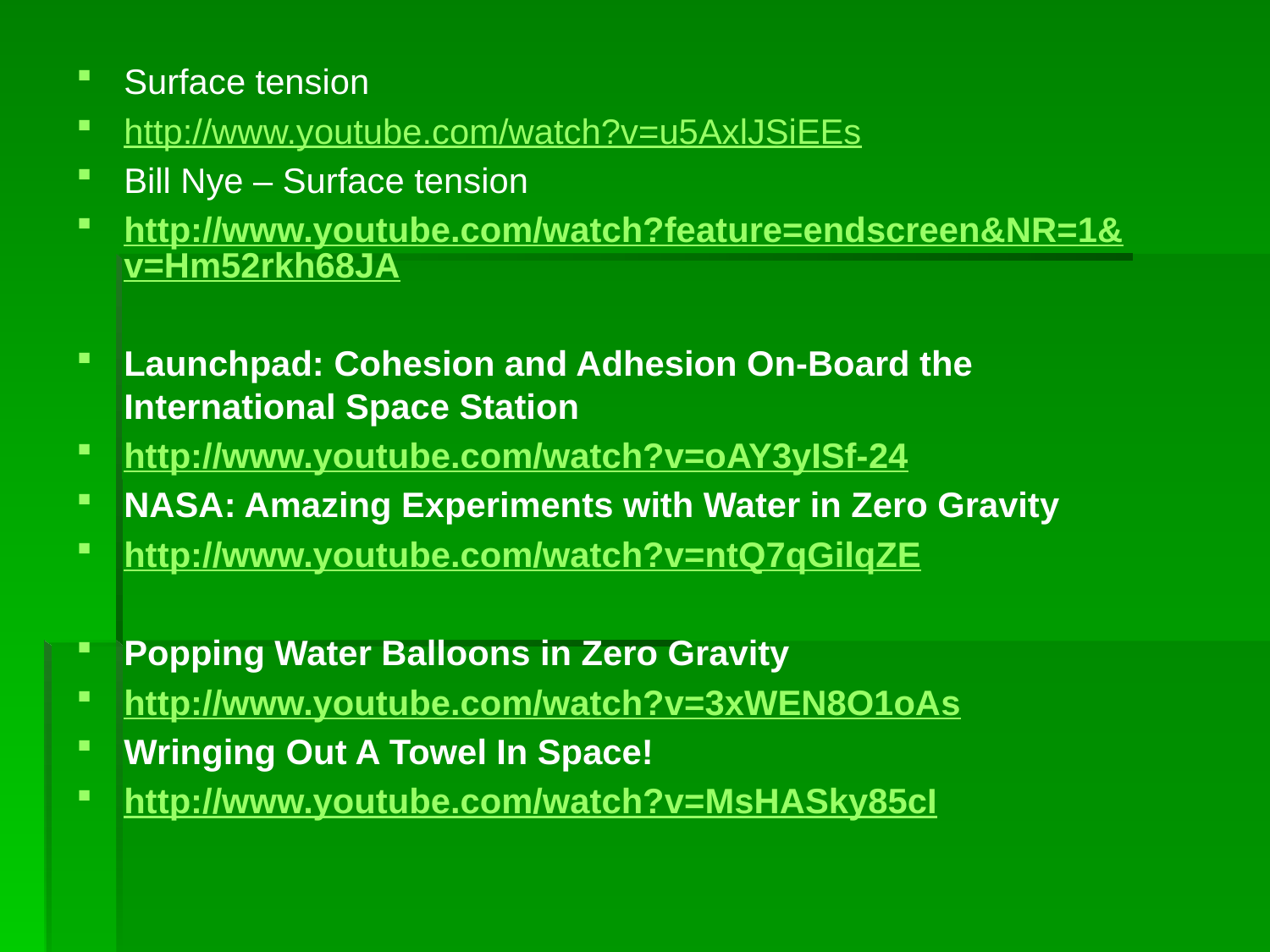

Surface tension
http://www.youtube.com/watch?v=u5AxlJSiEEs
Bill Nye – Surface tension
http://www.youtube.com/watch?feature=endscreen&NR=1&v=Hm52rkh68JA

Launchpad: Cohesion and Adhesion On-Board the International Space Station
http://www.youtube.com/watch?v=oAY3yISf-24
NASA: Amazing Experiments with Water in Zero Gravity
http://www.youtube.com/watch?v=ntQ7qGilqZE

Popping Water Balloons in Zero Gravity
http://www.youtube.com/watch?v=3xWEN8O1oAs
Wringing Out A Towel In Space!
http://www.youtube.com/watch?v=MsHASky85cI